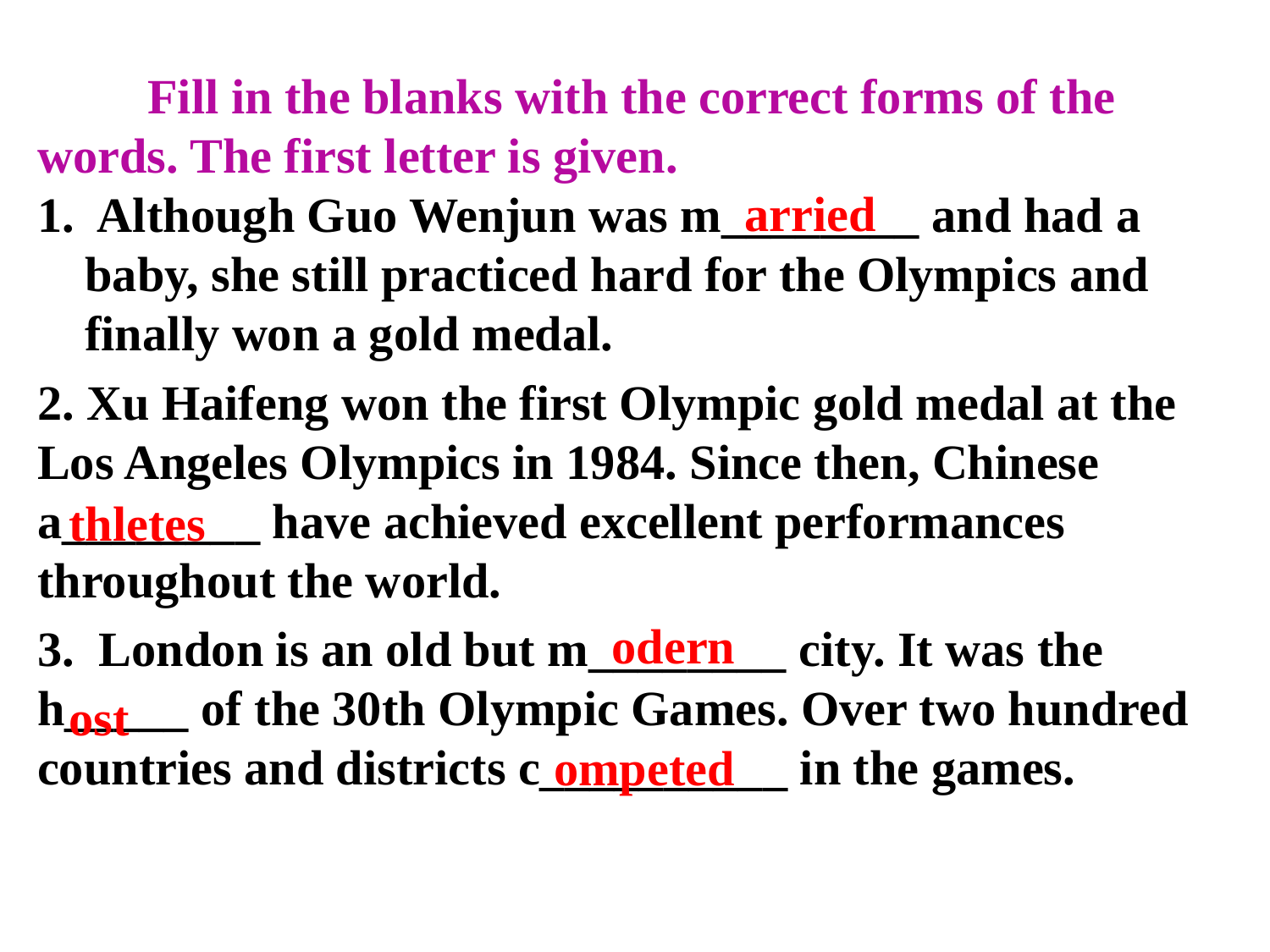

Fill in the blanks with the correct forms of the   words. The first letter is given.
 Although Guo Wenjun was m________ and had a baby, she still practiced hard for the Olympics and finally won a gold medal.
2. Xu Haifeng won the first Olympic gold medal at the Los Angeles Olympics in 1984. Since then, Chinese a________ have achieved excellent performances throughout the world.
3.  London is an old but m________ city. It was the h_____ of the 30th Olympic Games. Over two hundred countries and districts c__________ in the games.

arried
thletes
odern
ost
ompeted